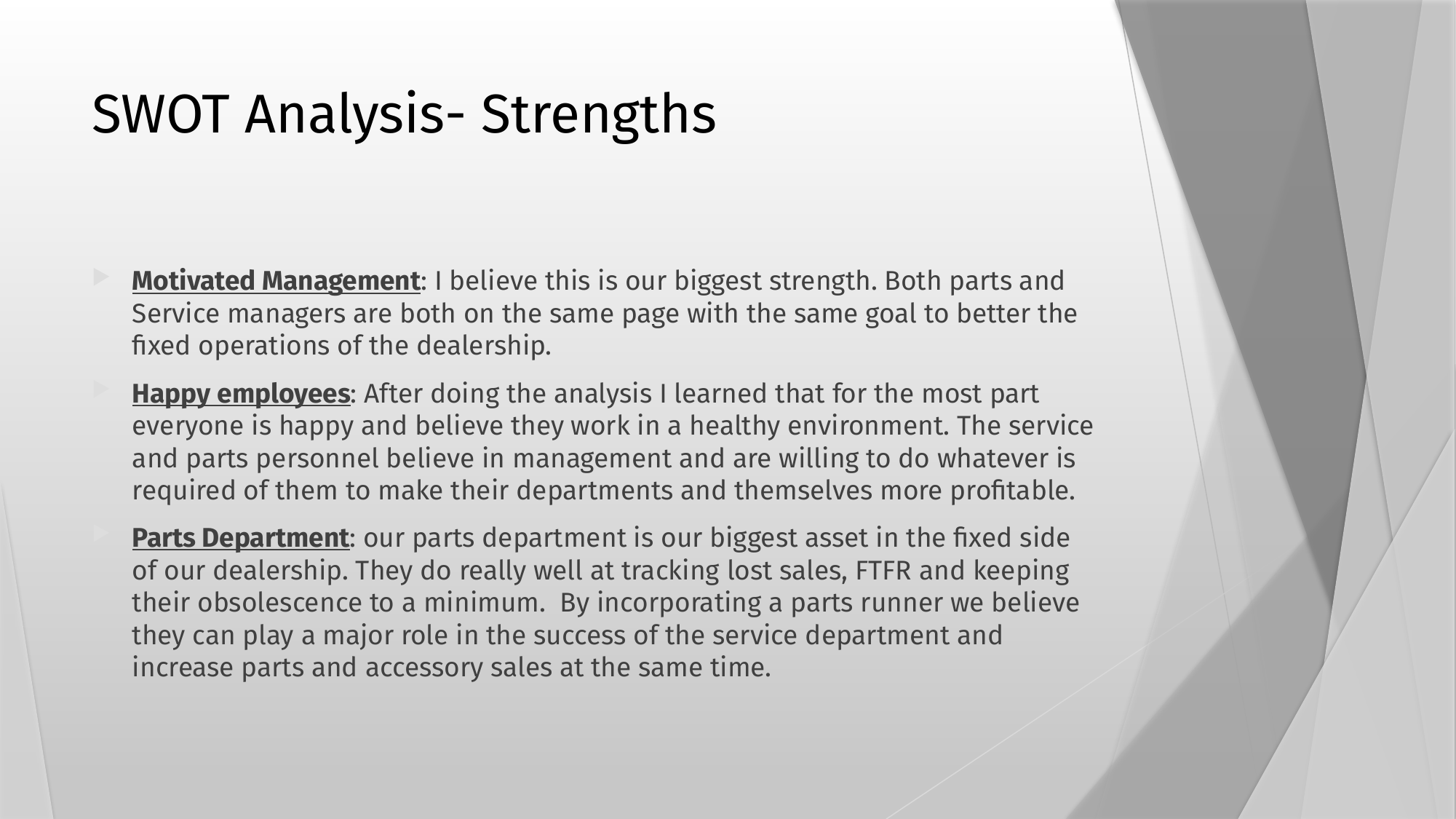

# SWOT Analysis- Strengths
Motivated Management: I believe this is our biggest strength. Both parts and Service managers are both on the same page with the same goal to better the fixed operations of the dealership.
Happy employees: After doing the analysis I learned that for the most part everyone is happy and believe they work in a healthy environment. The service and parts personnel believe in management and are willing to do whatever is required of them to make their departments and themselves more profitable.
Parts Department: our parts department is our biggest asset in the fixed side of our dealership. They do really well at tracking lost sales, FTFR and keeping their obsolescence to a minimum.  By incorporating a parts runner we believe they can play a major role in the success of the service department and increase parts and accessory sales at the same time.